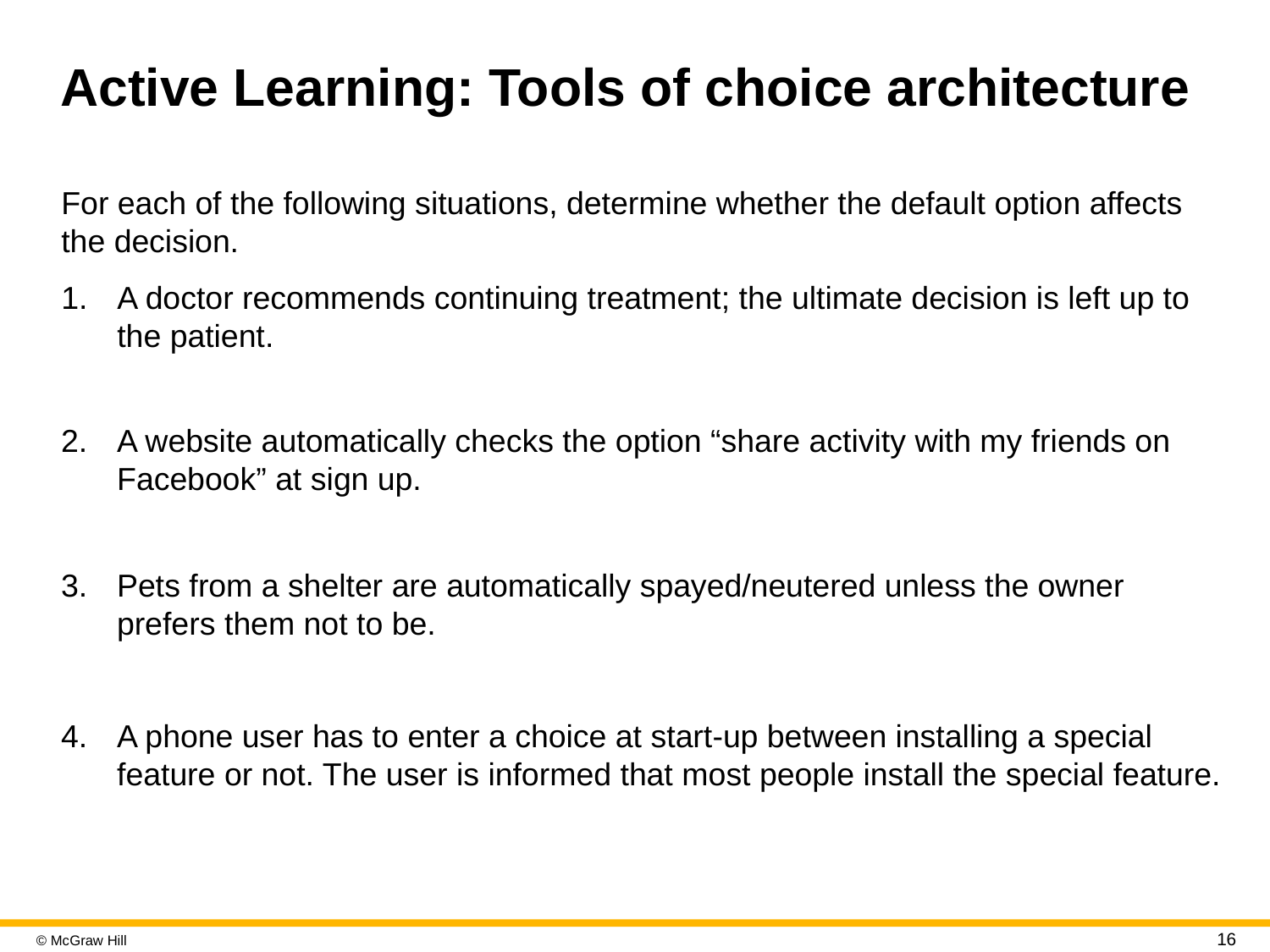

# Active Learning: Tools of choice architecture
For each of the following situations, determine whether the default option affects the decision.
A doctor recommends continuing treatment; the ultimate decision is left up to the patient.
A website automatically checks the option “share activity with my friends on Facebook” at sign up.
Pets from a shelter are automatically spayed/neutered unless the owner prefers them not to be.
A phone user has to enter a choice at start-up between installing a special feature or not. The user is informed that most people install the special feature.